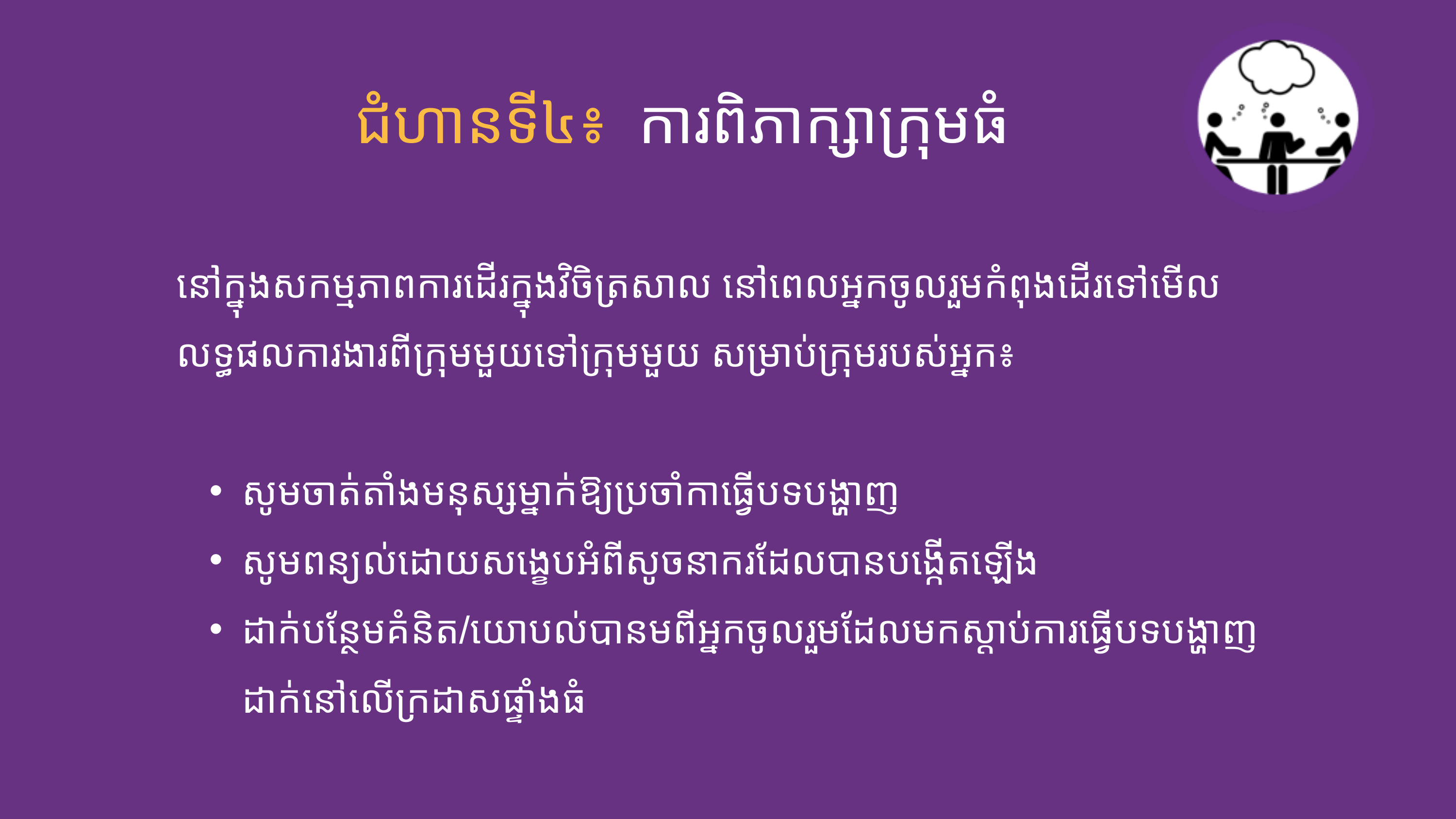

ជំហានទី៤៖  ការពិភាក្សាក្រុមធំ
នៅក្នុងសកម្មភាពការដើរក្នុងវិចិត្រសាល នៅពេលអ្នកចូលរួមកំពុងដើរទៅមើលលទ្ធផលការងារពីក្រុមមួយទៅក្រុមមួយ សម្រាប់ក្រុមរបស់អ្នក៖

សូមចាត់តាំងមនុស្សម្នាក់ឱ្យប្រចាំកាធ្វើបទបង្ហាញ
សូមពន្យល់ដោយសង្ខេបអំពីសូចនាករដែលបានបង្កើតឡើង
ដាក់បន្ថែមគំនិត/យោបល់បានមពីអ្នកចូលរួមដែលមកស្ដាប់ការធ្វើបទបង្ហាញដាក់នៅលើក្រដាសផ្ទាំងធំ